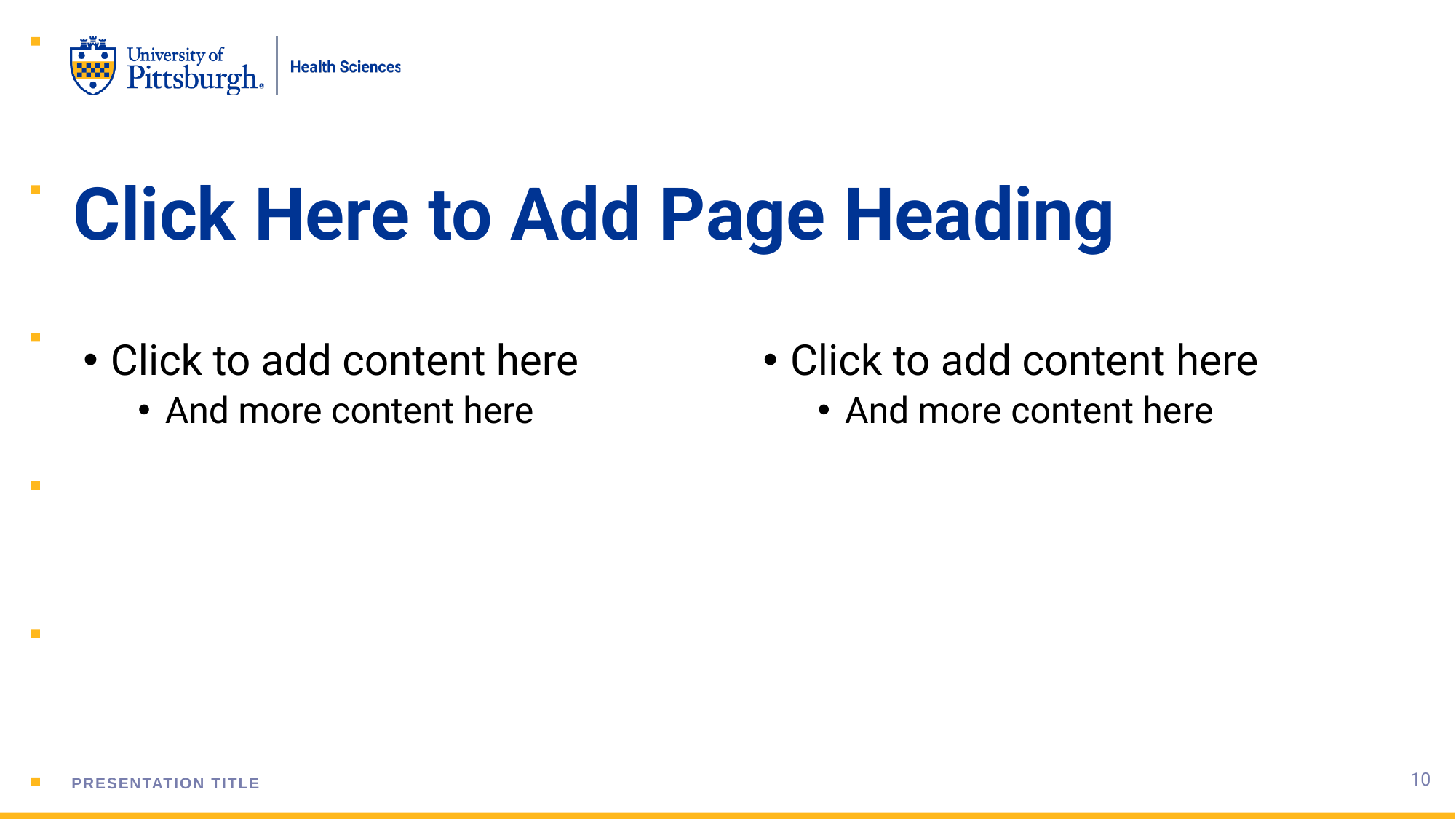

# Click Here to Add Page Heading
Click to add content here
And more content here
Click to add content here
And more content here

10
PRESENTATION TITLE